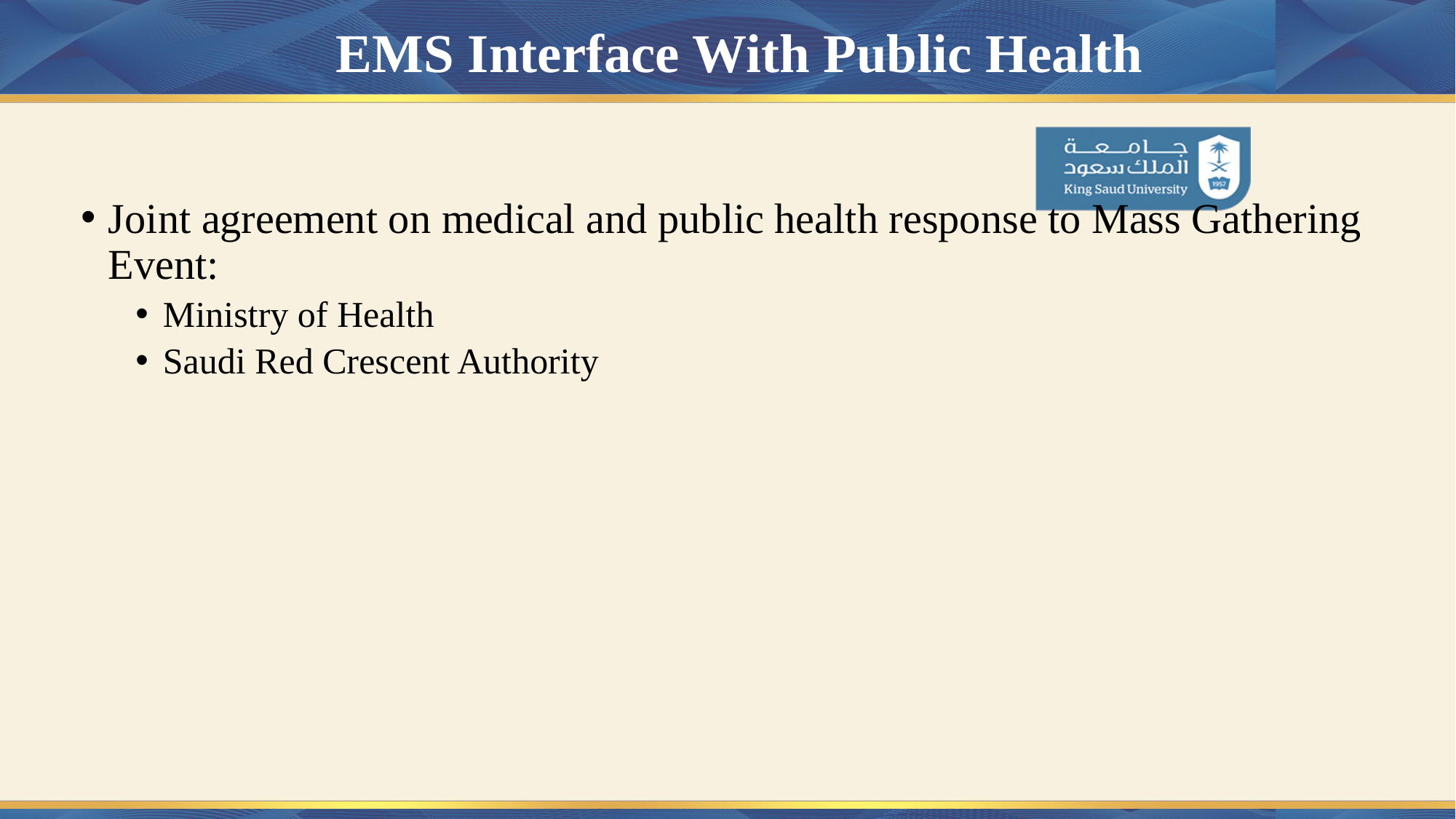

# EMS Interface With Public Health
Joint agreement on medical and public health response to Mass Gathering Event:
Ministry of Health
Saudi Red Crescent Authority